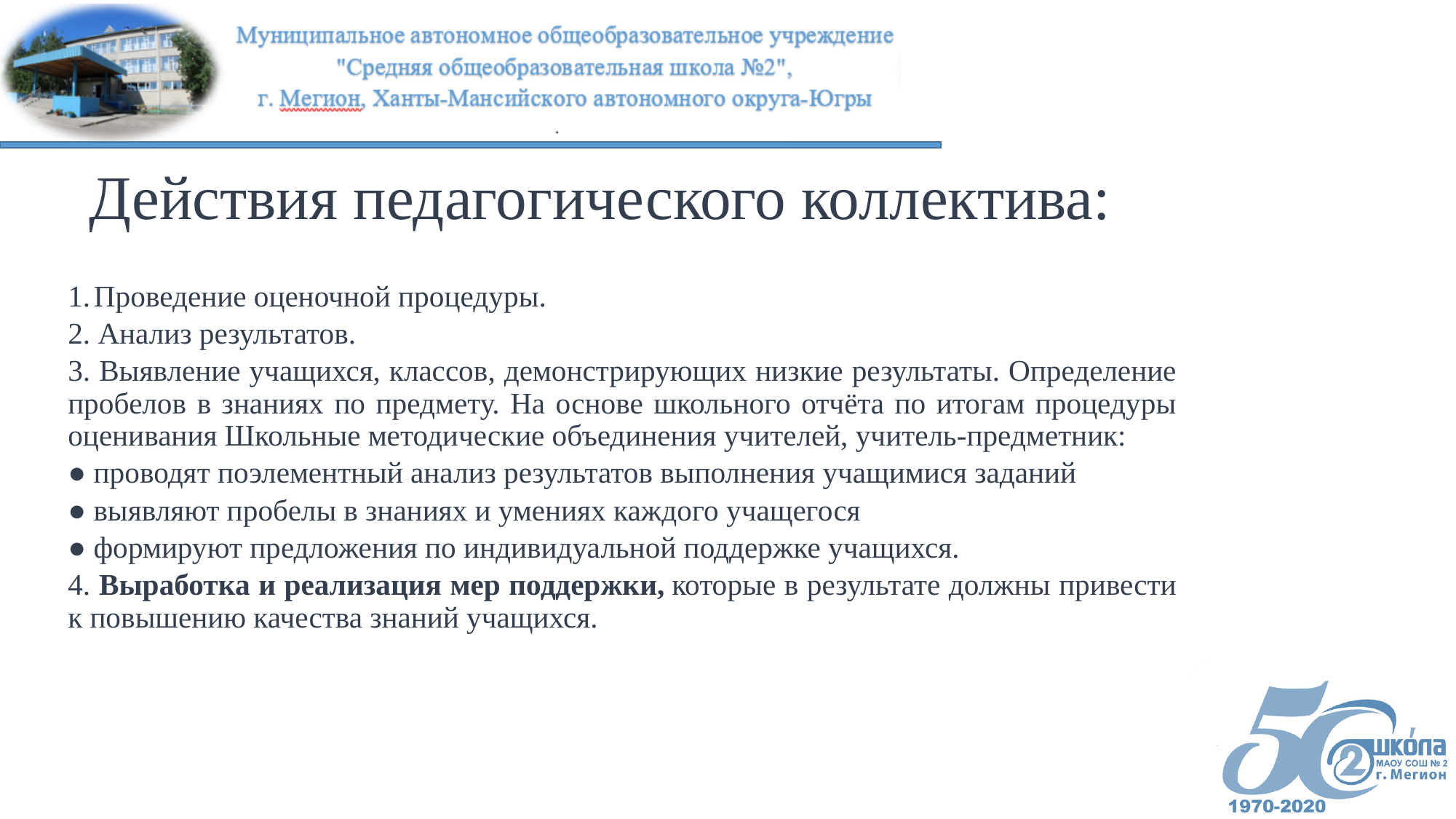

# Действия педагогического коллектива:
1. Проведение оценочной процедуры.
2. Анализ результатов.
3. Выявление учащихся, классов, демонстрирующих низкие результаты. Определение пробелов в знаниях по предмету. На основе школьного отчёта по итогам процедуры оценивания Школьные методические объединения учителей, учитель-предметник:
● проводят поэлементный анализ результатов выполнения учащимися заданий
● выявляют пробелы в знаниях и умениях каждого учащегося
● формируют предложения по индивидуальной поддержке учащихся.
4. Выработка и реализация мер поддержки, которые в результате должны привести к повышению качества знаний учащихся.